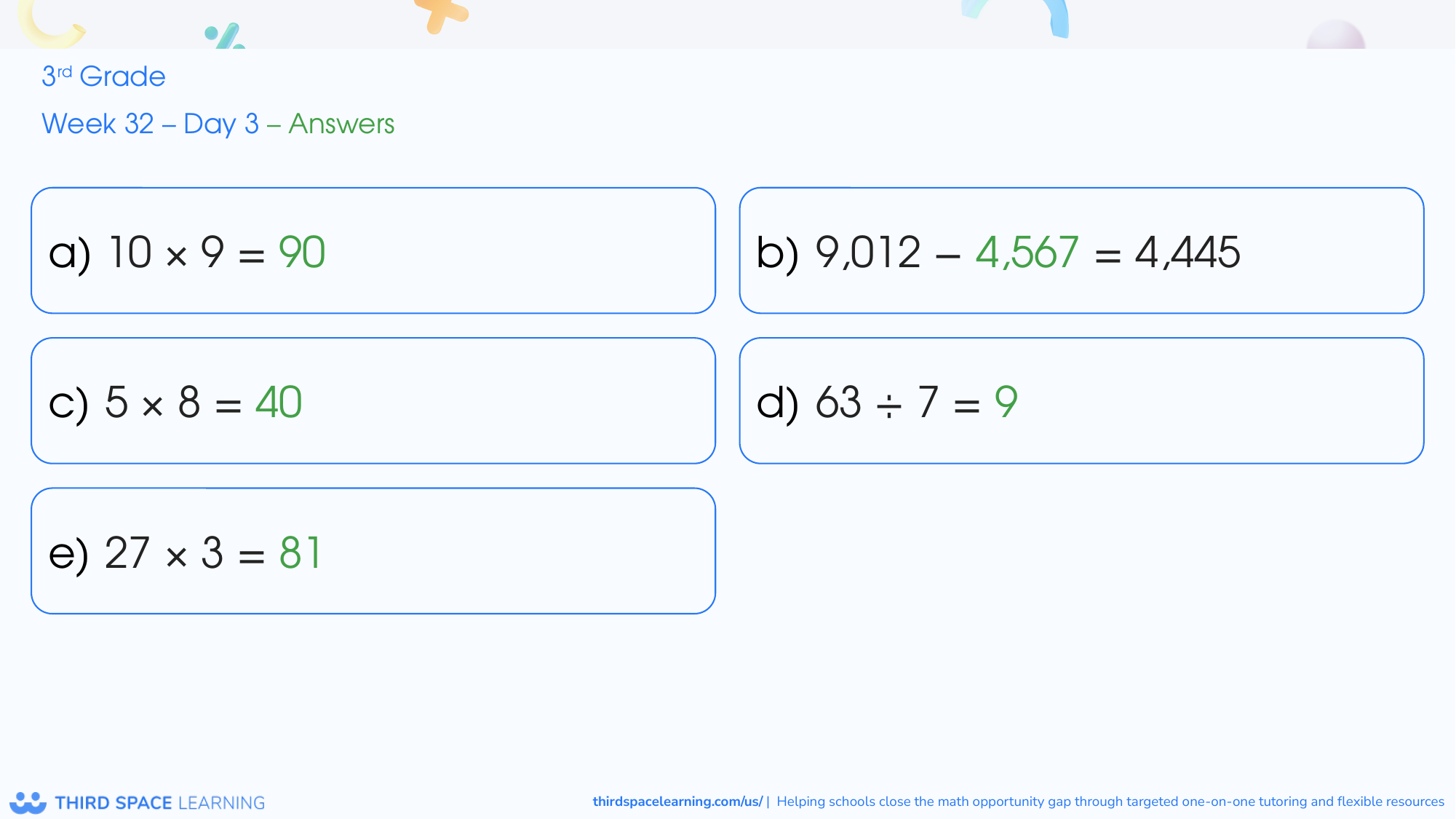

3rd Grade
Week 32 – Day 3 – Answers
10 × 9 = 90
9,012 − 4,567 = 4,445
5 × 8 = 40
63 ÷ 7 = 9
27 × 3 = 81